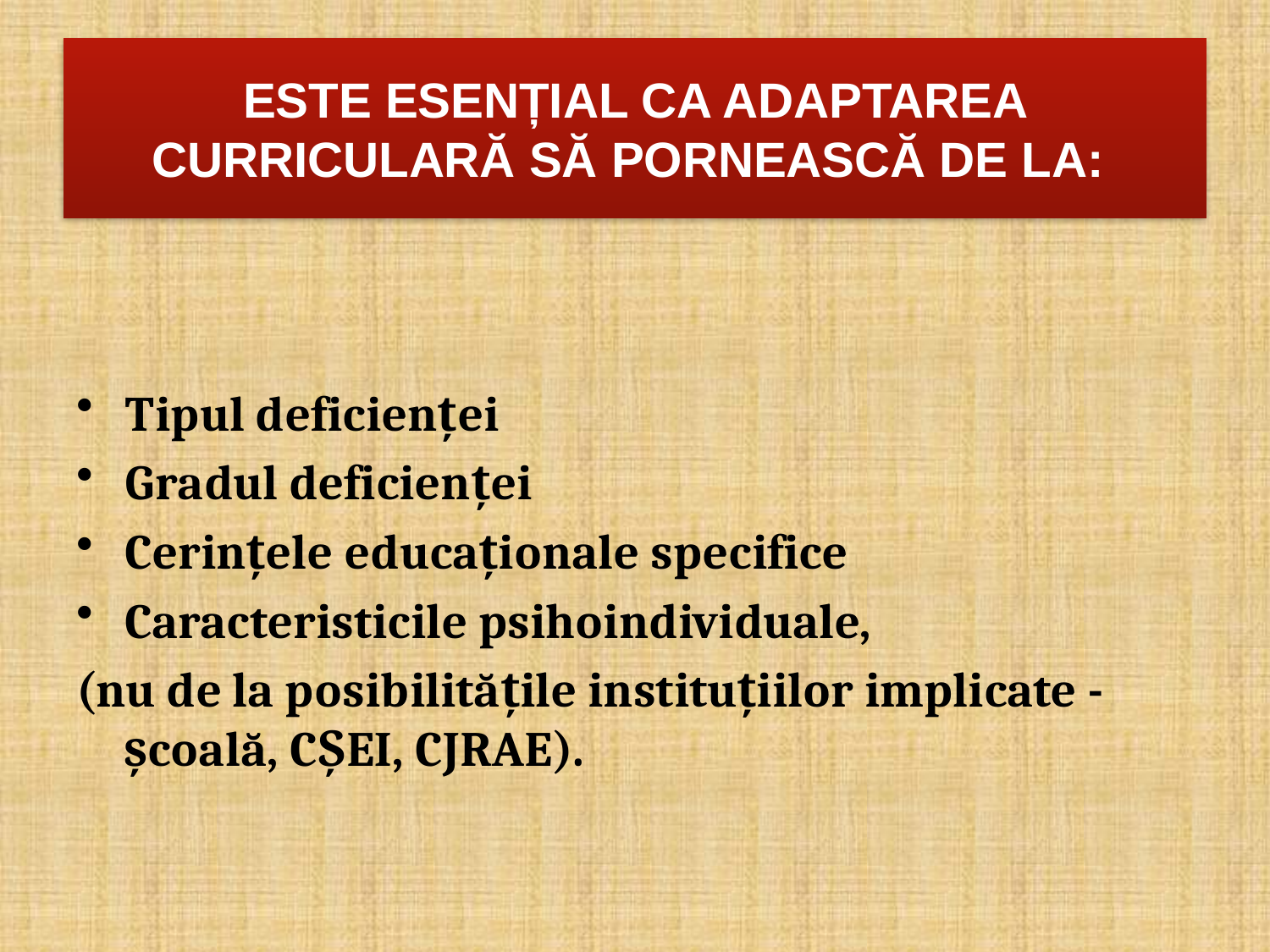

# ESTE ESENȚIAL CA ADAPTAREA CURRICULARĂ SĂ PORNEASCĂ DE LA:

Tipul deficienței
Gradul deficienței
Cerințele educaționale specifice
Caracteristicile psihoindividuale,
(nu de la posibilitățile instituțiilor implicate - școală, CȘEI, CJRAE).